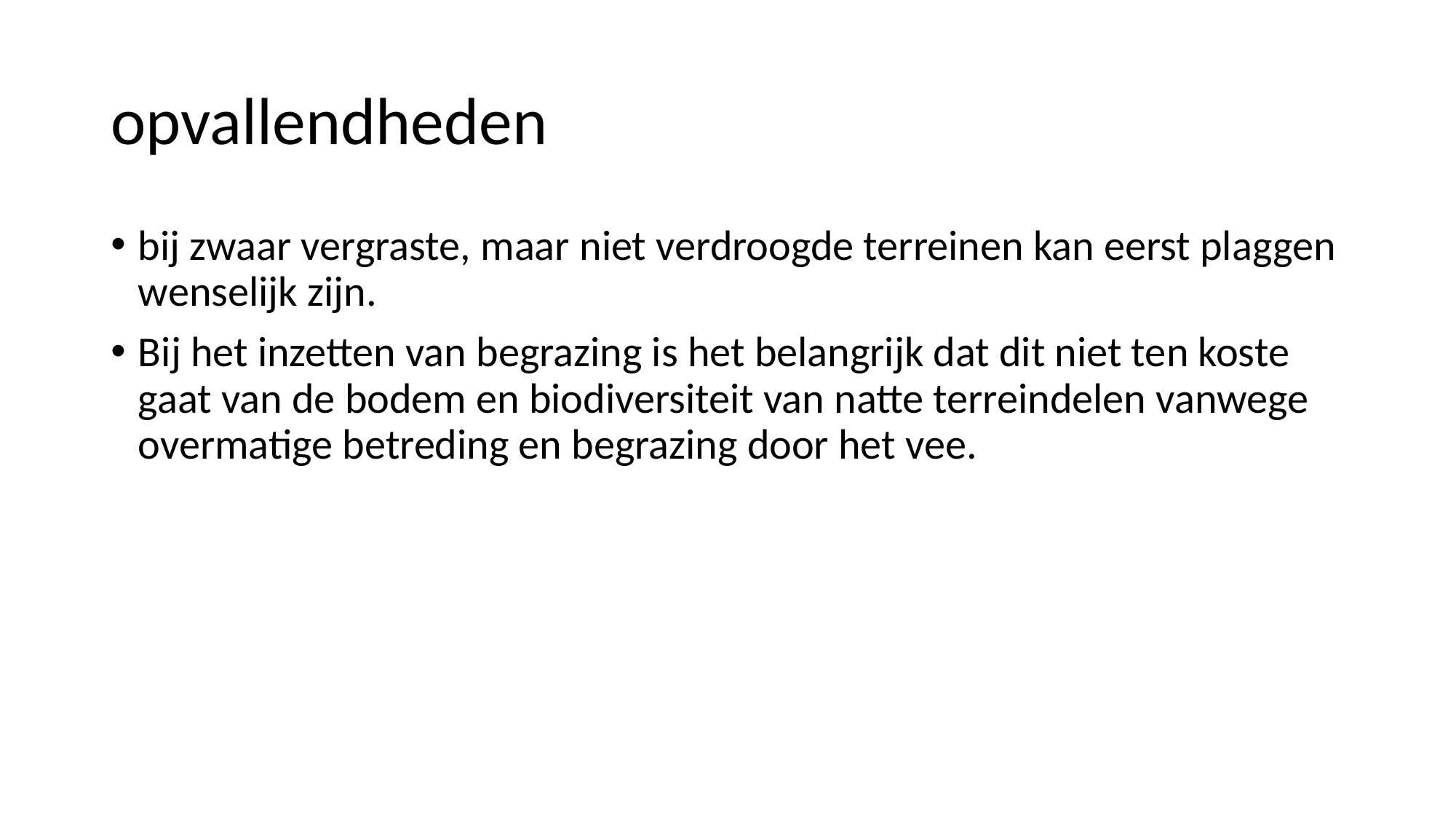

# opvallendheden
bij zwaar vergraste, maar niet verdroogde terreinen kan eerst plaggen wenselijk zijn.
Bij het inzetten van begrazing is het belangrijk dat dit niet ten koste gaat van de bodem en biodiversiteit van natte terreindelen vanwege overmatige betreding en begrazing door het vee.